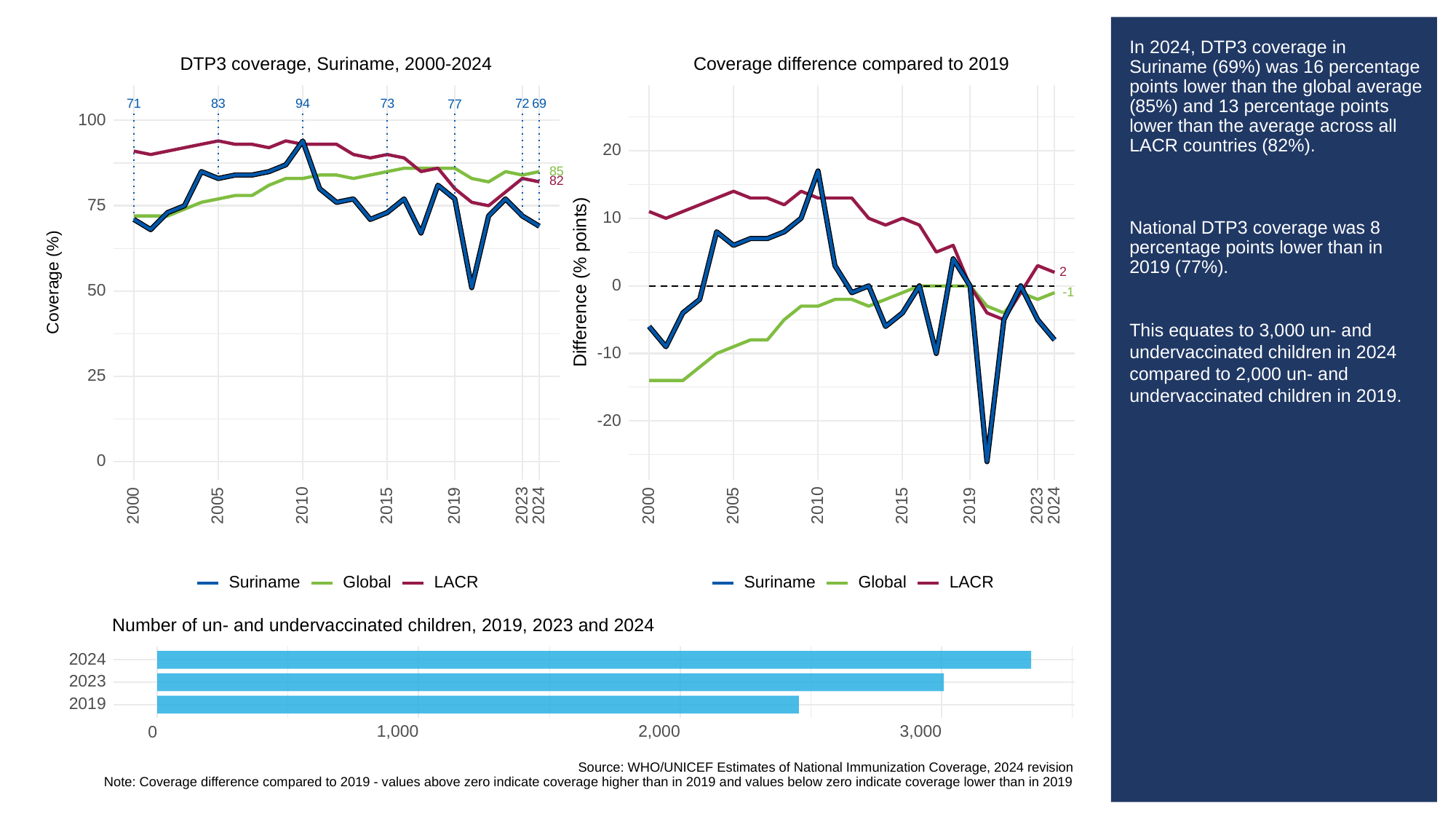

# In 2024, DTP3 coverage in Suriname (69%) was 16 percentage points lower than the global average (85%) and 13 percentage points lower than the average across all LACR countries (82%).

National DTP3 coverage was 8 percentage points lower than in 2019 (77%).

This equates to 3,000 un- and undervaccinated children in 2024 compared to 2,000 un- and undervaccinated children in 2019.

DTP3 coverage, Suriname, 2000-2024
Coverage difference compared to 2019

83
73
94
69
71
72
77

100

20

85

82

75

10

2
Difference (% points)
Coverage (%)
0
50

-1

-10

25

-20

0

2023
2023
2000
2005
2010
2015
2019
2024
2000
2005
2010
2015
2019
2024
Suriname
Global
LACR
Suriname
Global
LACR

Number of un- and undervaccinated children, 2019, 2023 and 2024

2024

2023

2019

1,000
2,000
3,000
0
Source: WHO/UNICEF Estimates of National Immunization Coverage, 2024 revision
Note: Coverage difference compared to 2019 - values above zero indicate coverage higher than in 2019 and values below zero indicate coverage lower than in 2019